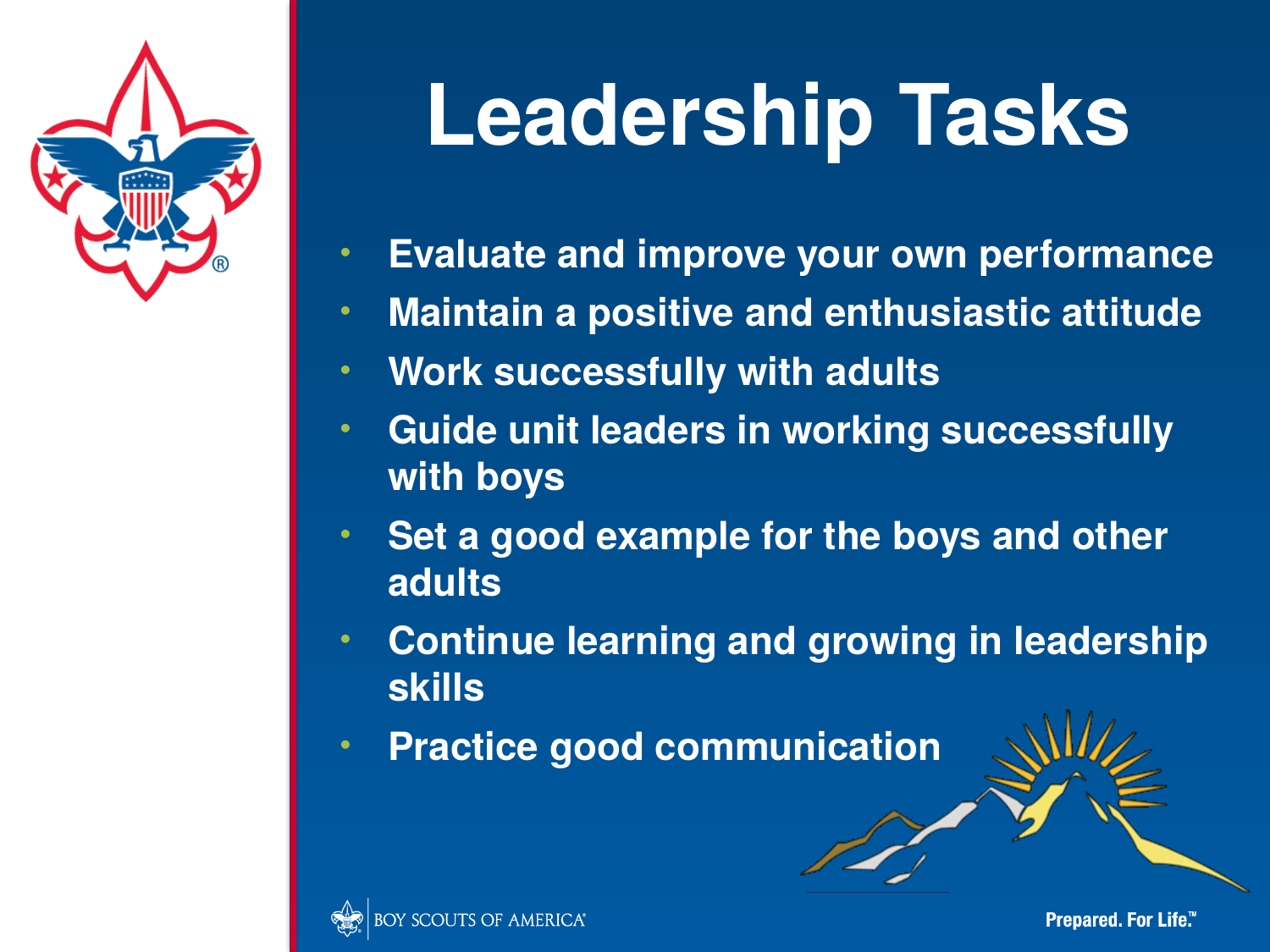

Leadership Tasks
Evaluate and improve your own performance
Maintain a positive and enthusiastic attitude
Work successfully with adults
Guide unit leaders in working successfully with boys
Set a good example for the boys and other adults
Continue learning and growing in leadership skills
Practice good communication